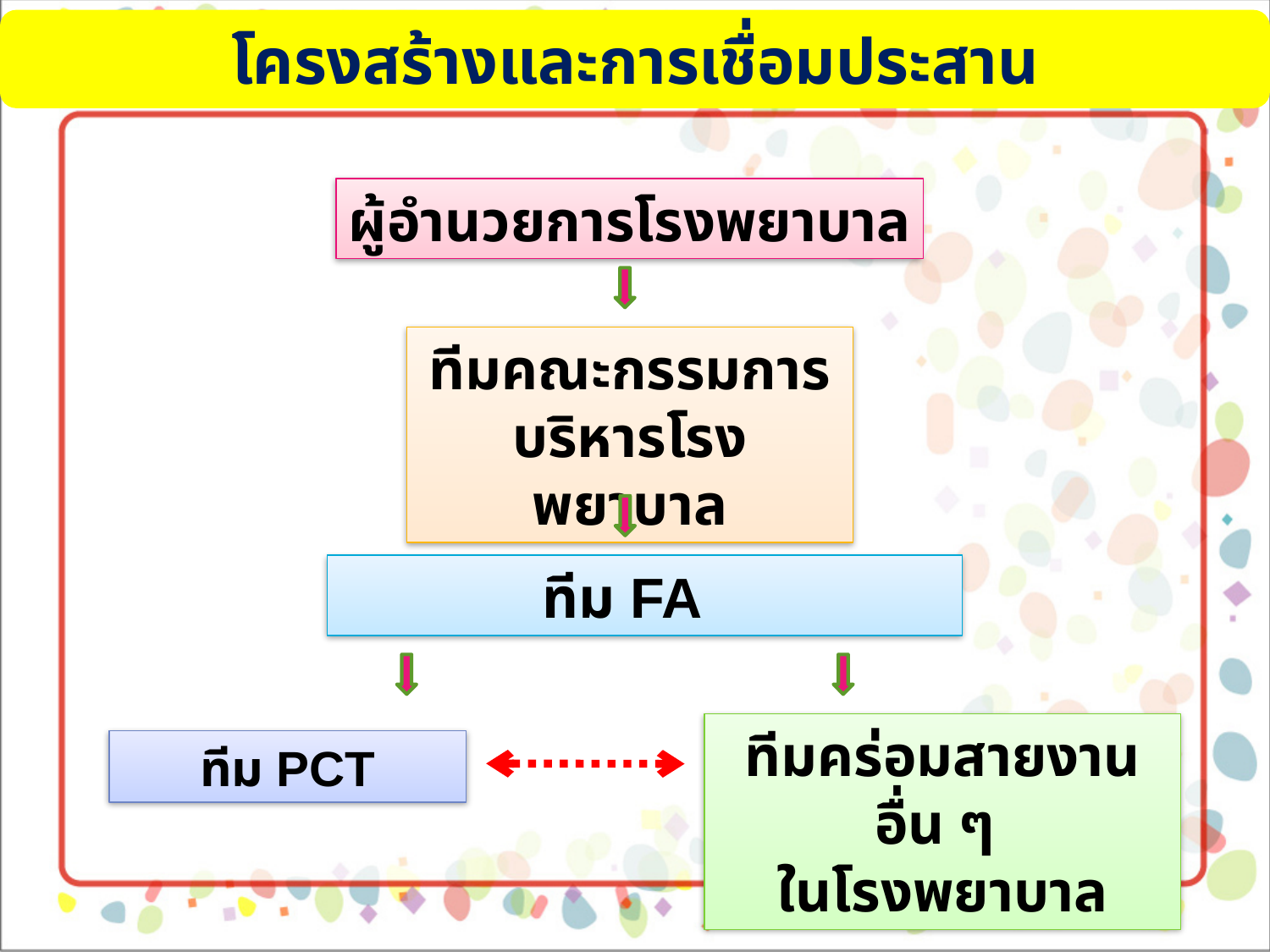

โครงสร้างและการเชื่อมประสาน

ผู้อำนวยการโรงพยาบาล

ทีมคณะกรรมการบริหารโรงพยาบาล

ทีม FA

ทีมคร่อมสายงานอื่น ๆ
ในโรงพยาบาล
ทีม PCT